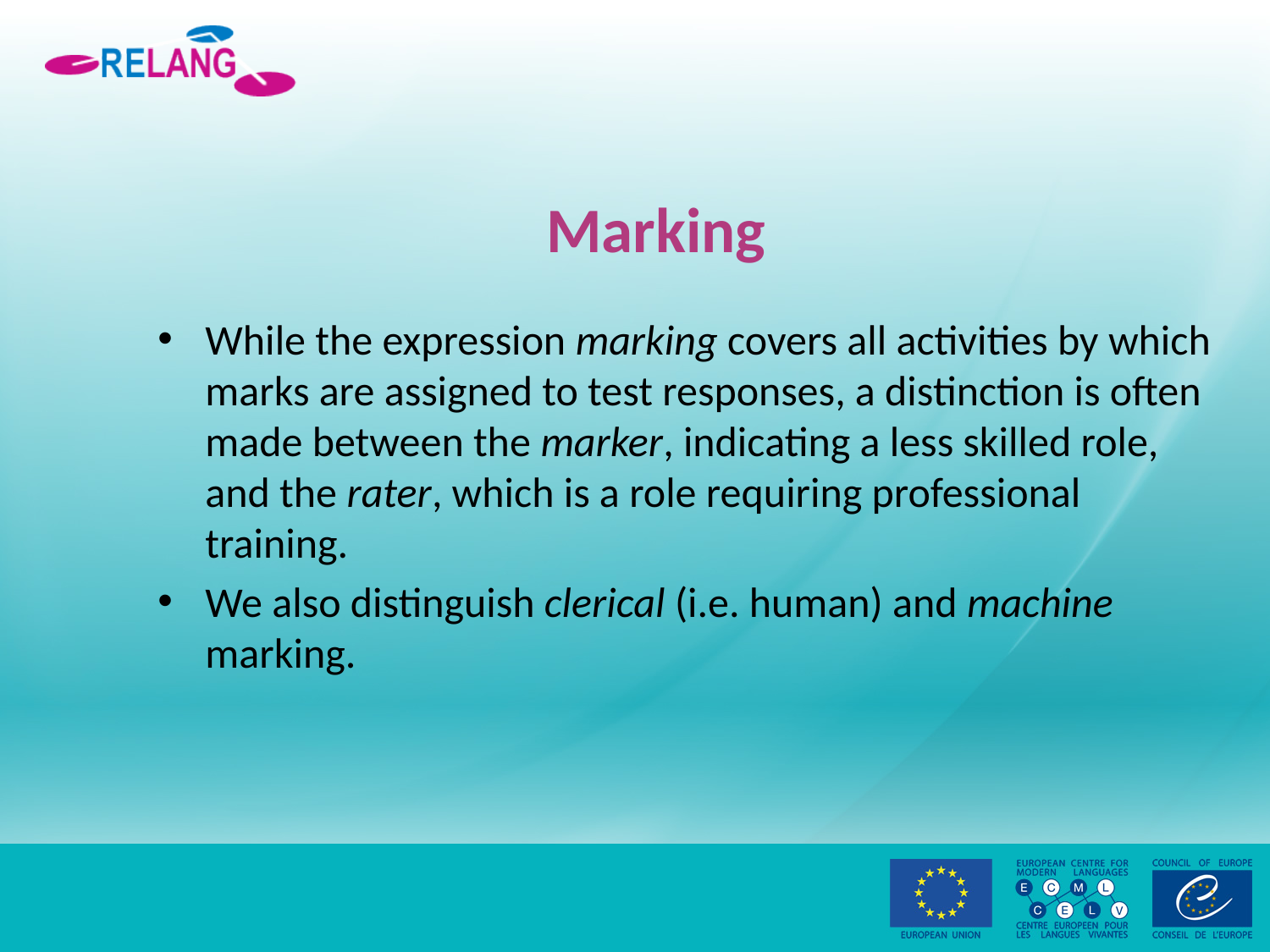

# Marking
While the expression marking covers all activities by which marks are assigned to test responses, a distinction is often made between the marker, indicating a less skilled role, and the rater, which is a role requiring professional training.
We also distinguish clerical (i.e. human) and machine marking.